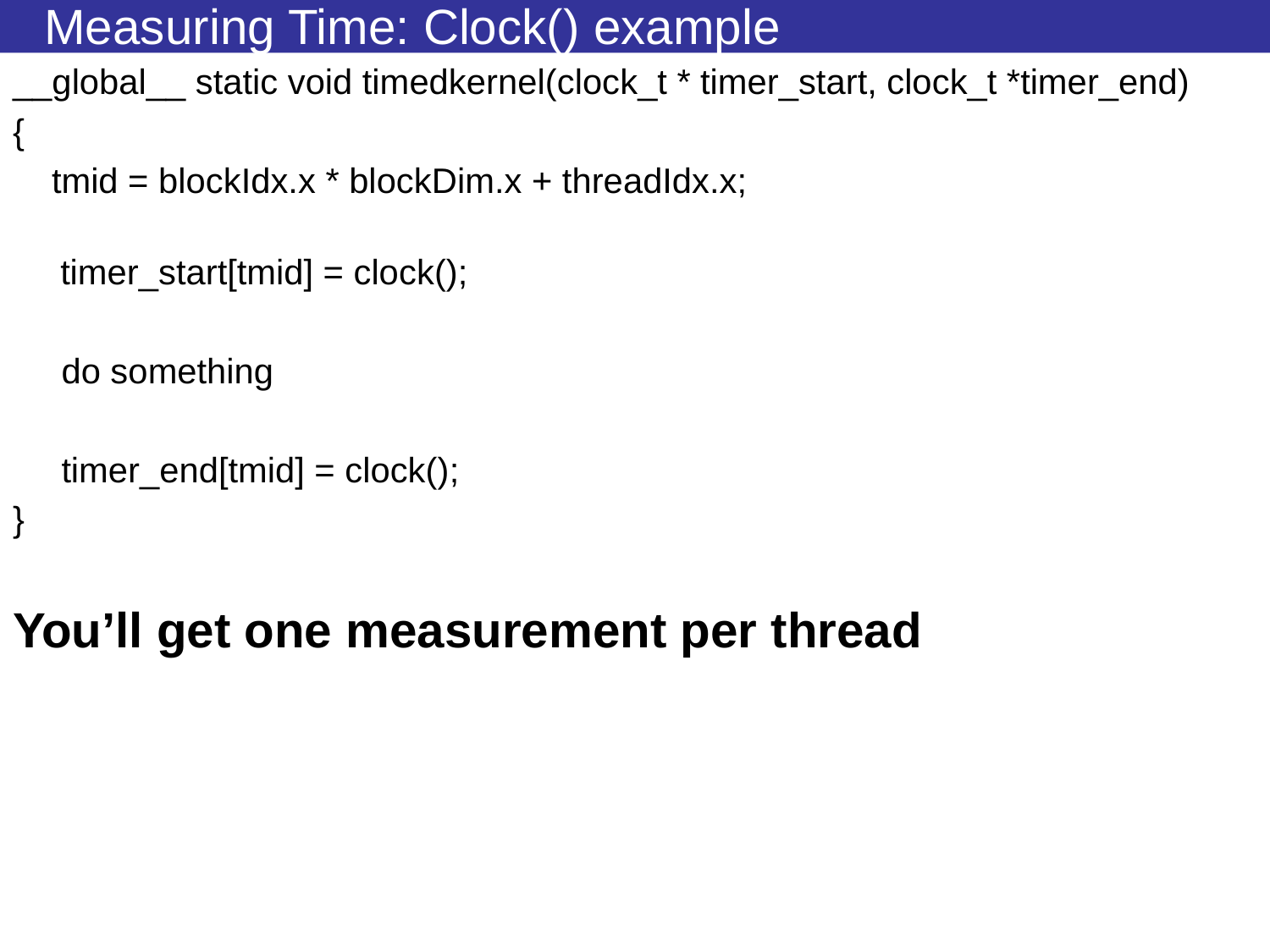

# Measuring Time: Clock() example
__global__ static void timedkernel(clock_t * timer_start, clock_t *timer_end)
{
    tmid = blockIdx.x * blockDim.x + threadIdx.x;
timer_start[tmid] = clock();

     do something

     timer_end[tmid] = clock();
}

You’ll get one measurement per thread